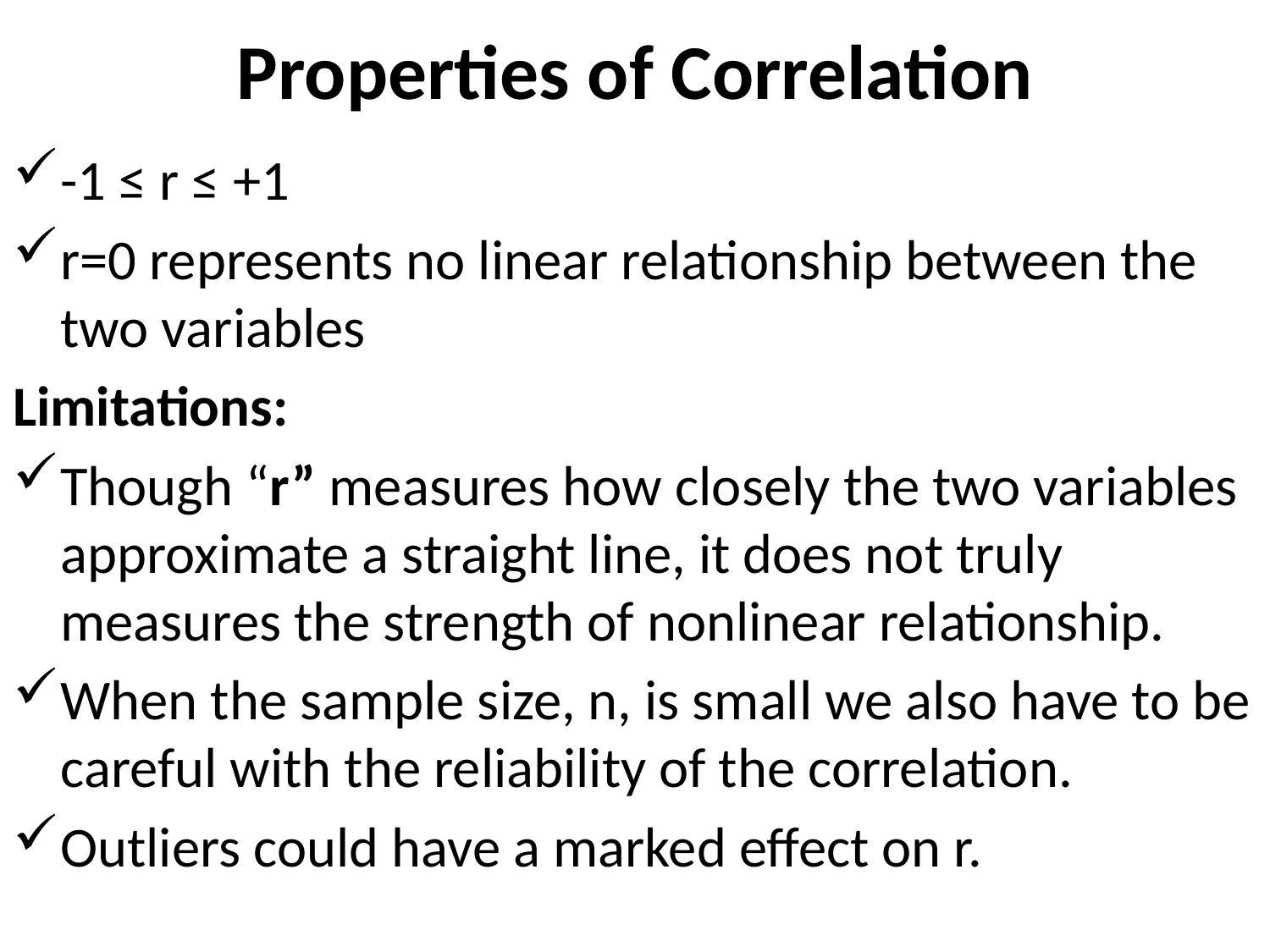

# Properties of Correlation
-1 ≤ r ≤ +1
r=0 represents no linear relationship between the two variables
Limitations:
Though “r” measures how closely the two variables approximate a straight line, it does not truly measures the strength of nonlinear relationship.
When the sample size, n, is small we also have to be careful with the reliability of the correlation.
Outliers could have a marked effect on r.